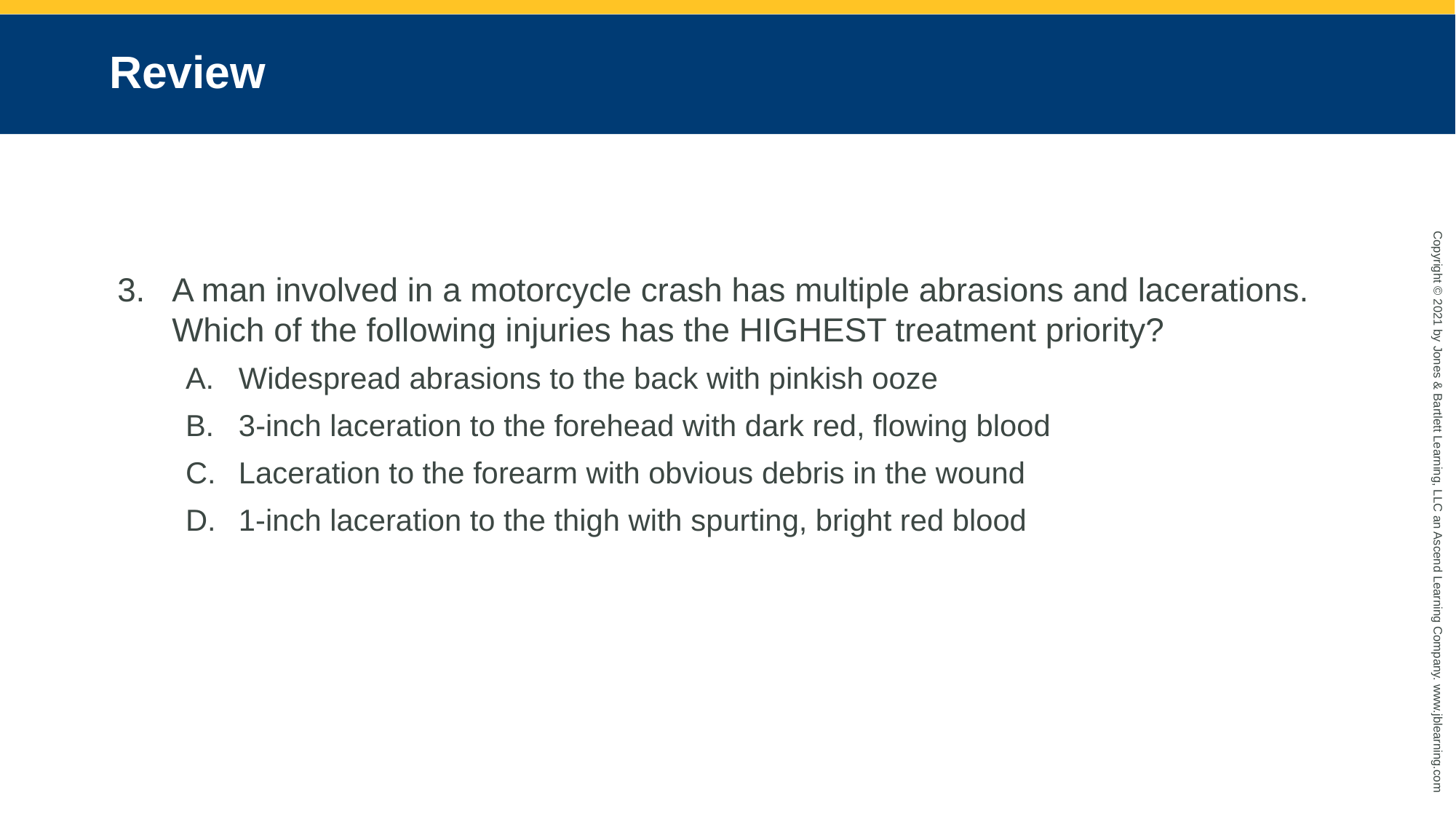

# Review
A man involved in a motorcycle crash has multiple abrasions and lacerations. Which of the following injuries has the HIGHEST treatment priority?
Widespread abrasions to the back with pinkish ooze
3-inch laceration to the forehead with dark red, flowing blood
Laceration to the forearm with obvious debris in the wound
1-inch laceration to the thigh with spurting, bright red blood